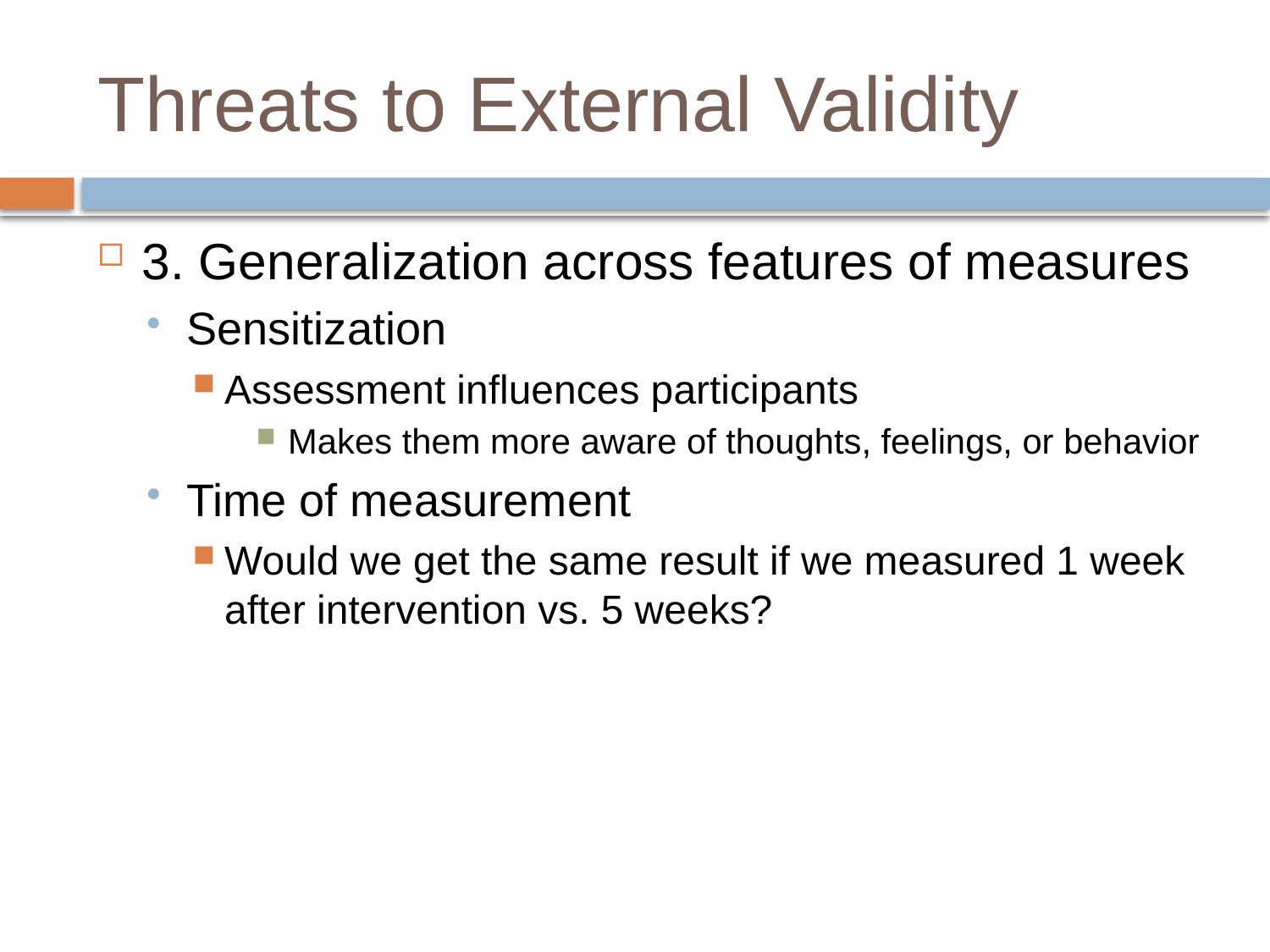

# Threats to External Validity
3. Generalization across features of measures
Sensitization
Assessment influences participants
Makes them more aware of thoughts, feelings, or behavior
Time of measurement
Would we get the same result if we measured 1 week after intervention vs. 5 weeks?